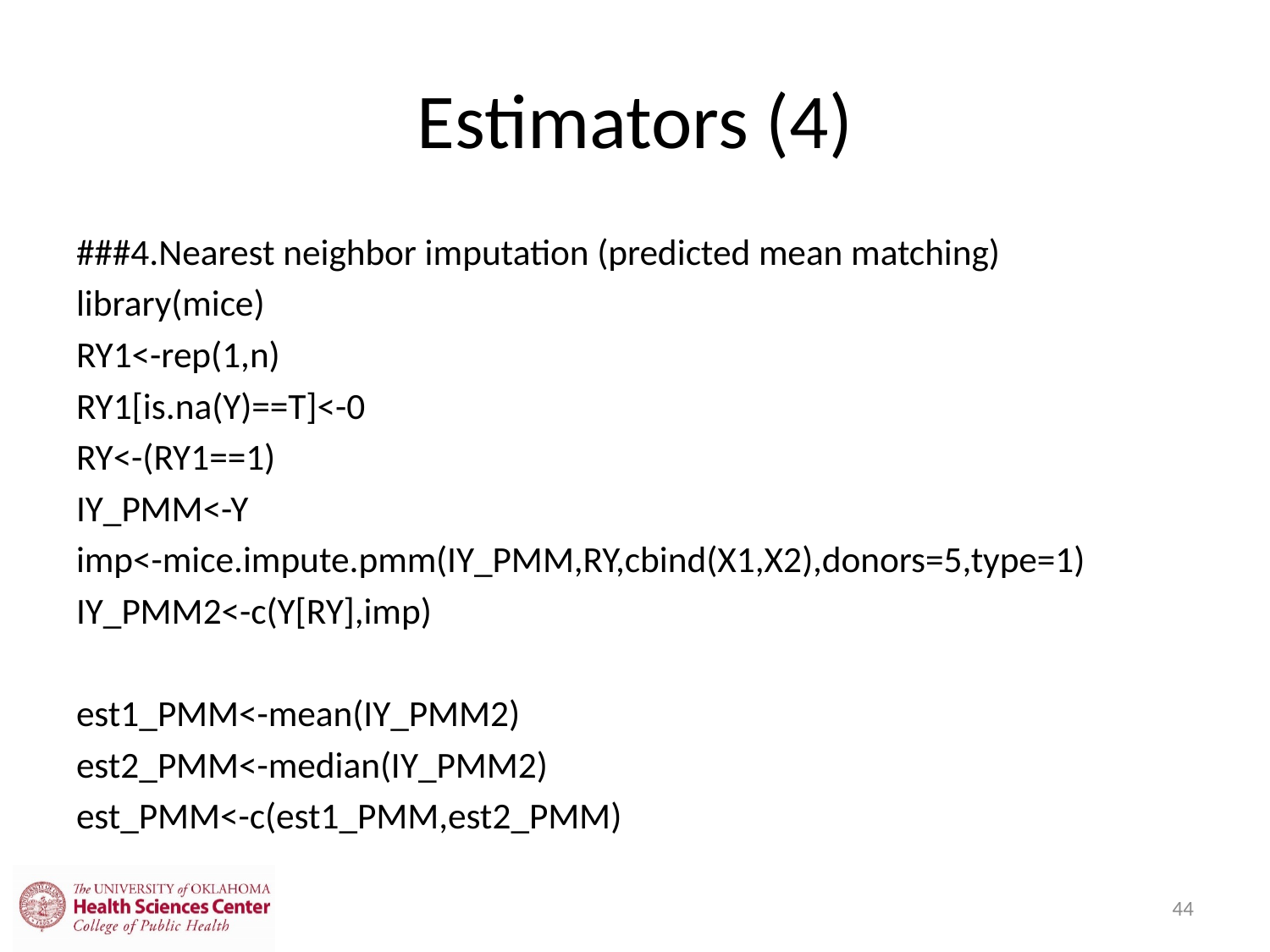

# Estimators (4)
###4.Nearest neighbor imputation (predicted mean matching)
library(mice)
RY1<-rep(1,n)
RY1[is.na(Y)==T]<-0
RY<-(RY1==1)
IY_PMM<-Y
imp<-mice.impute.pmm(IY_PMM,RY,cbind(X1,X2),donors=5,type=1)
IY_PMM2<-c(Y[RY],imp)

est1_PMM<-mean(IY_PMM2)
est2_PMM<-median(IY_PMM2)
est_PMM<-c(est1_PMM,est2_PMM)

44